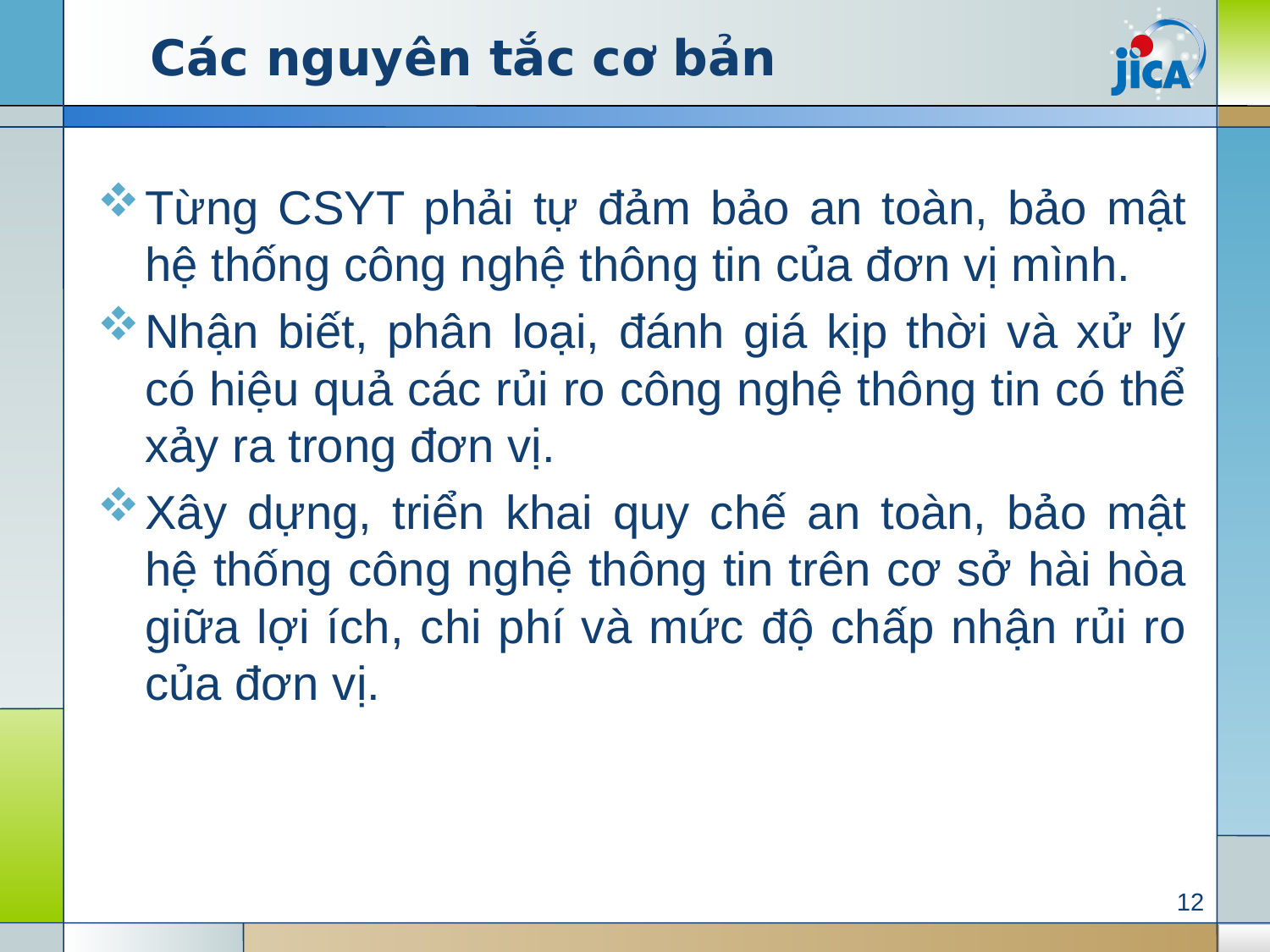

# Các nguyên tắc cơ bản
Từng CSYT phải tự đảm bảo an toàn, bảo mật hệ thống công nghệ thông tin của đơn vị mình.
Nhận biết, phân loại, đánh giá kịp thời và xử lý có hiệu quả các rủi ro công nghệ thông tin có thể xảy ra trong đơn vị.
Xây dựng, triển khai quy chế an toàn, bảo mật hệ thống công nghệ thông tin trên cơ sở hài hòa giữa lợi ích, chi phí và mức độ chấp nhận rủi ro của đơn vị.
12